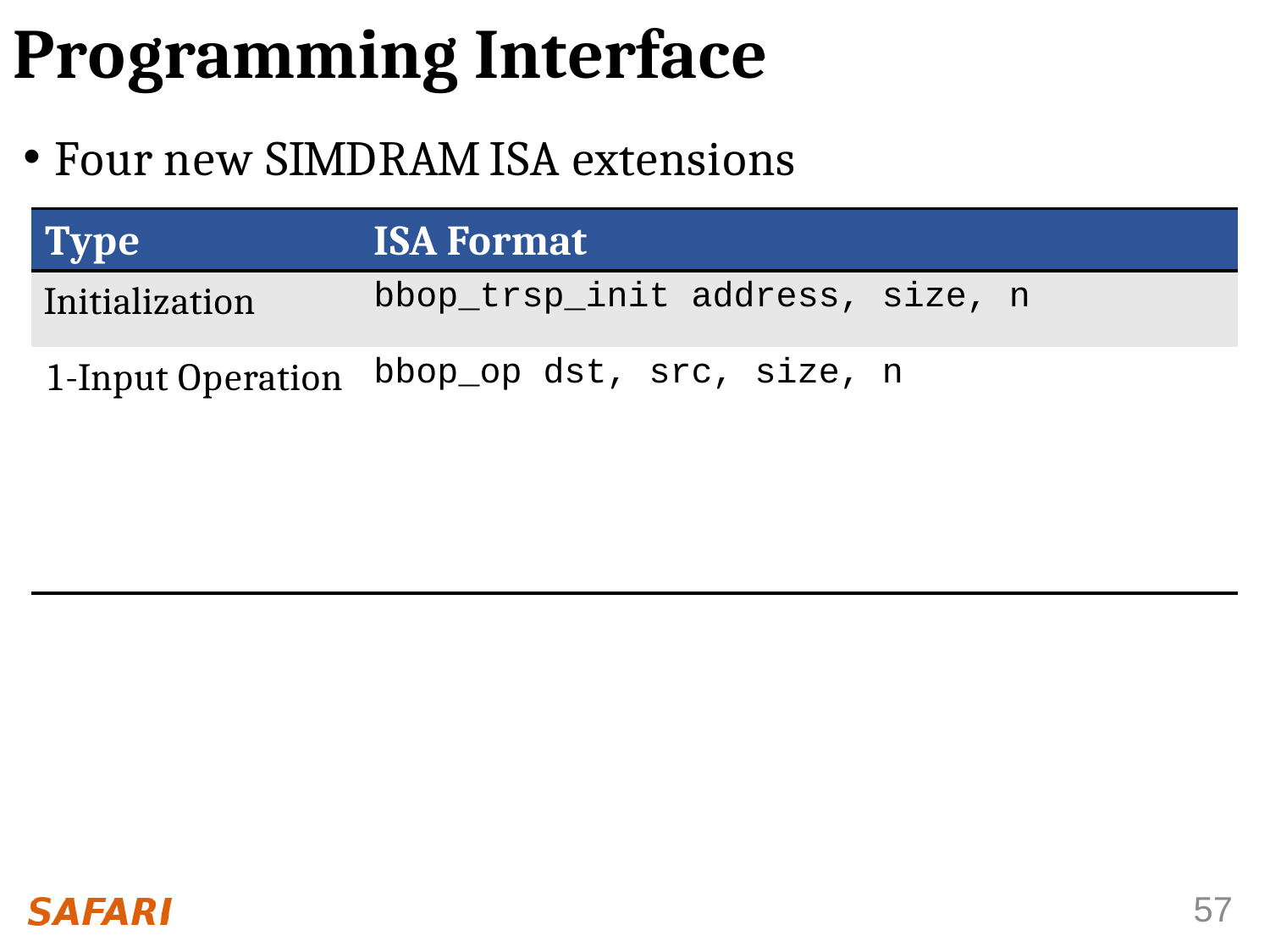

# Programming Interface
Four new SIMDRAM ISA extensions
| Type | ISA Format |
| --- | --- |
| Initialization | bbop\_trsp\_init address, size, n |
| 1-Input Operation | bbop\_op dst, src, size, n |
| 2-Input Operation | bbop\_op dst, src\_1, src\_2, size, n |
| Predication | bbop\_if\_else dst, src\_1, src\_2, select, size, n |